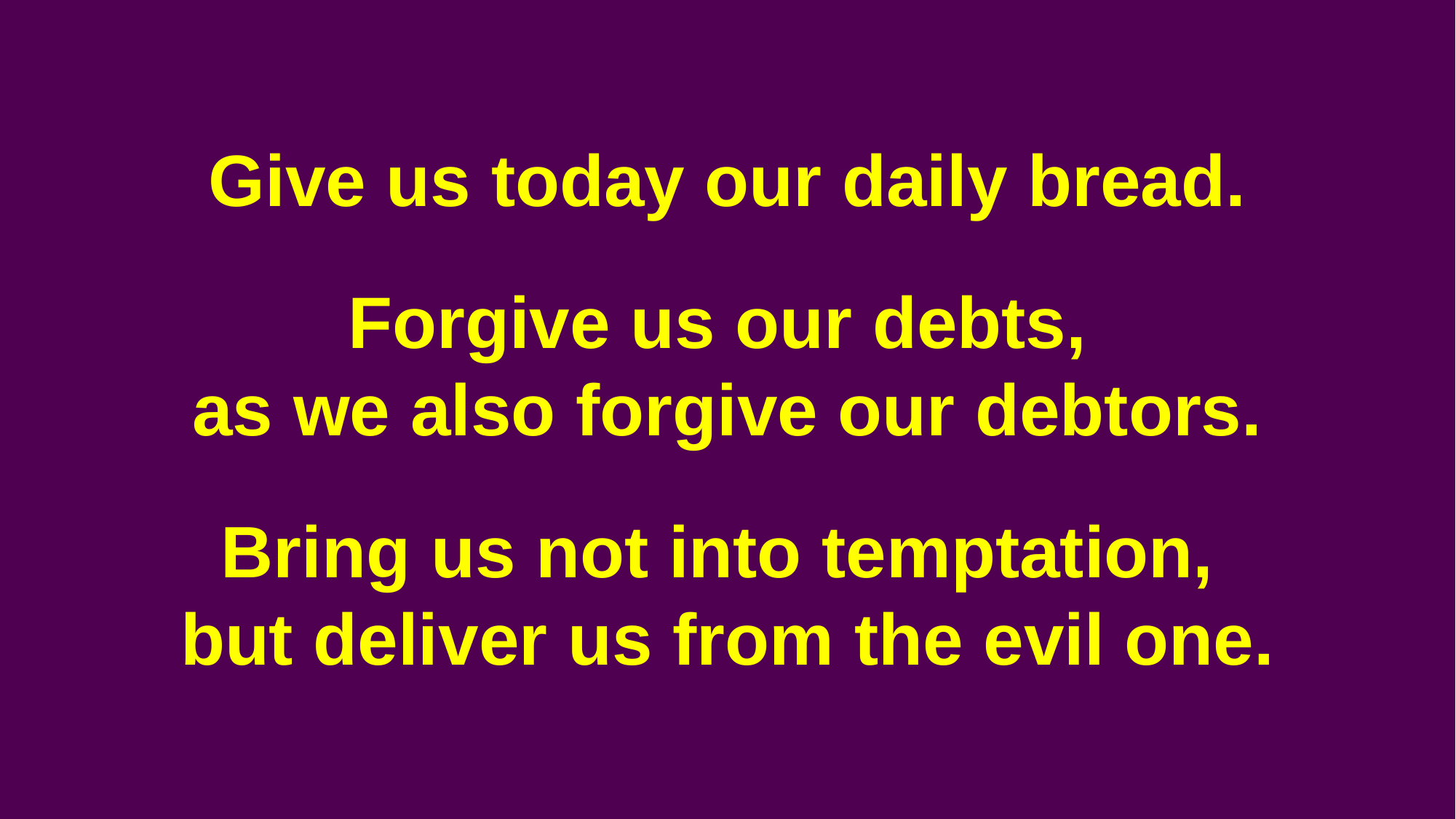

Give us today our daily bread.
Forgive us our debts,
as we also forgive our debtors.
Bring us not into temptation,
but deliver us from the evil one.